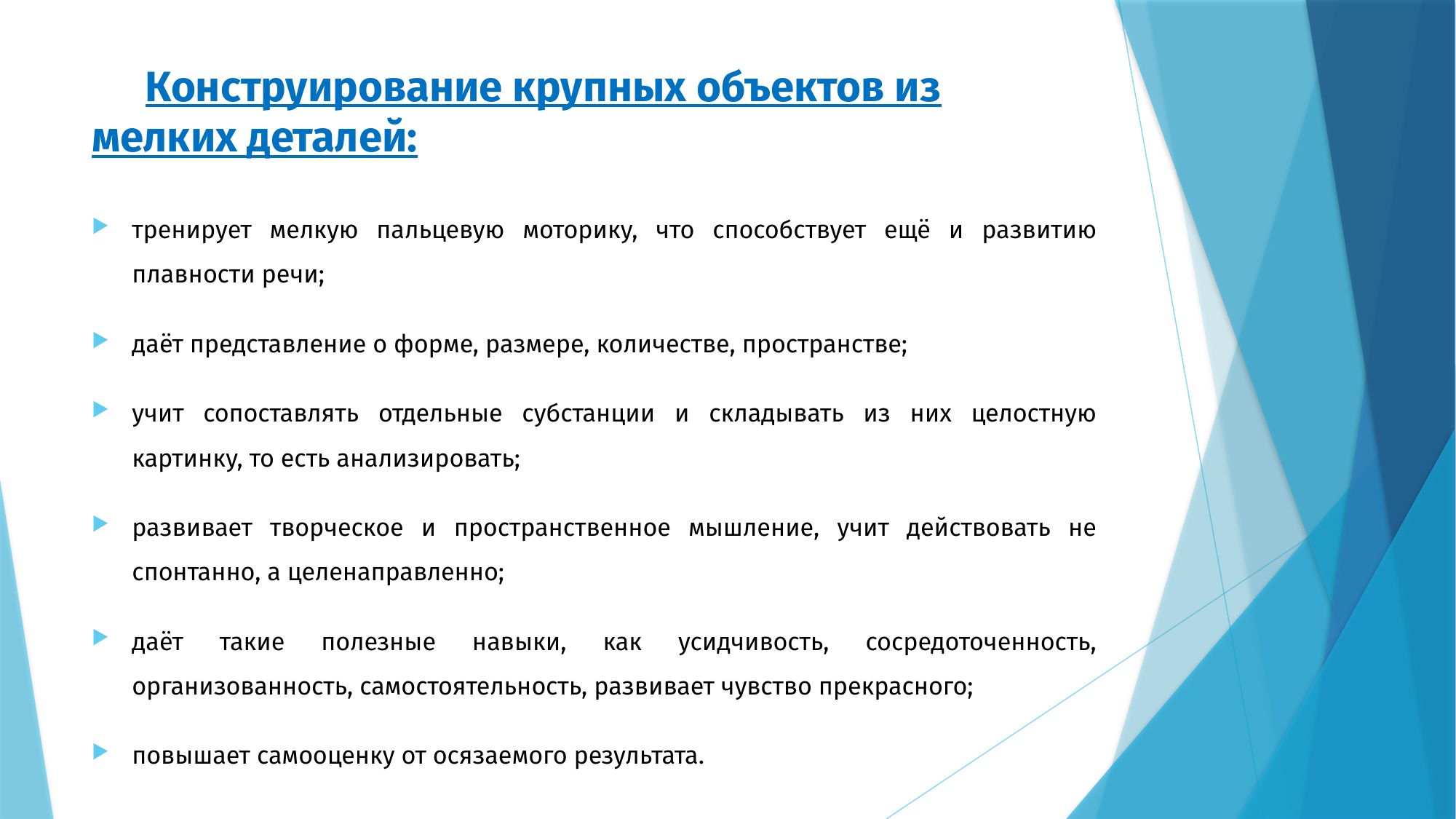

# Конструирование крупных объектов из мелких деталей:
тренирует мелкую пальцевую моторику, что способствует ещё и развитию плавности речи;
даёт представление о форме, размере, количестве, пространстве;
учит сопоставлять отдельные субстанции и складывать из них целостную картинку, то есть анализировать;
развивает творческое и пространственное мышление, учит действовать не спонтанно, а целенаправленно;
даёт такие полезные навыки, как усидчивость, сосредоточенность, организованность, самостоятельность, развивает чувство прекрасного;
повышает самооценку от осязаемого результата.